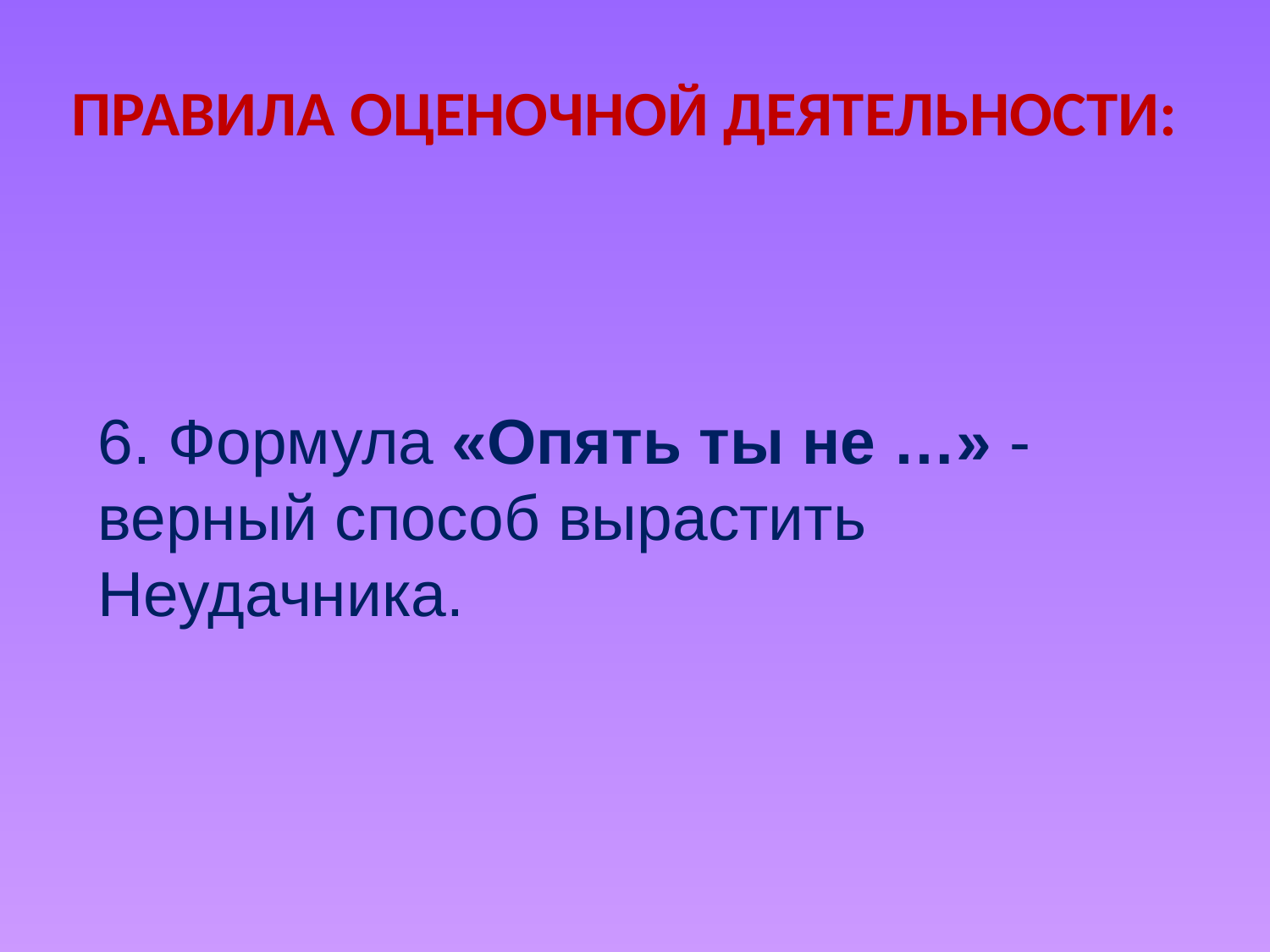

# Правила оценочной деятельности:
6. Формула «Опять ты не …» -верный способ вырастить Неудачника.